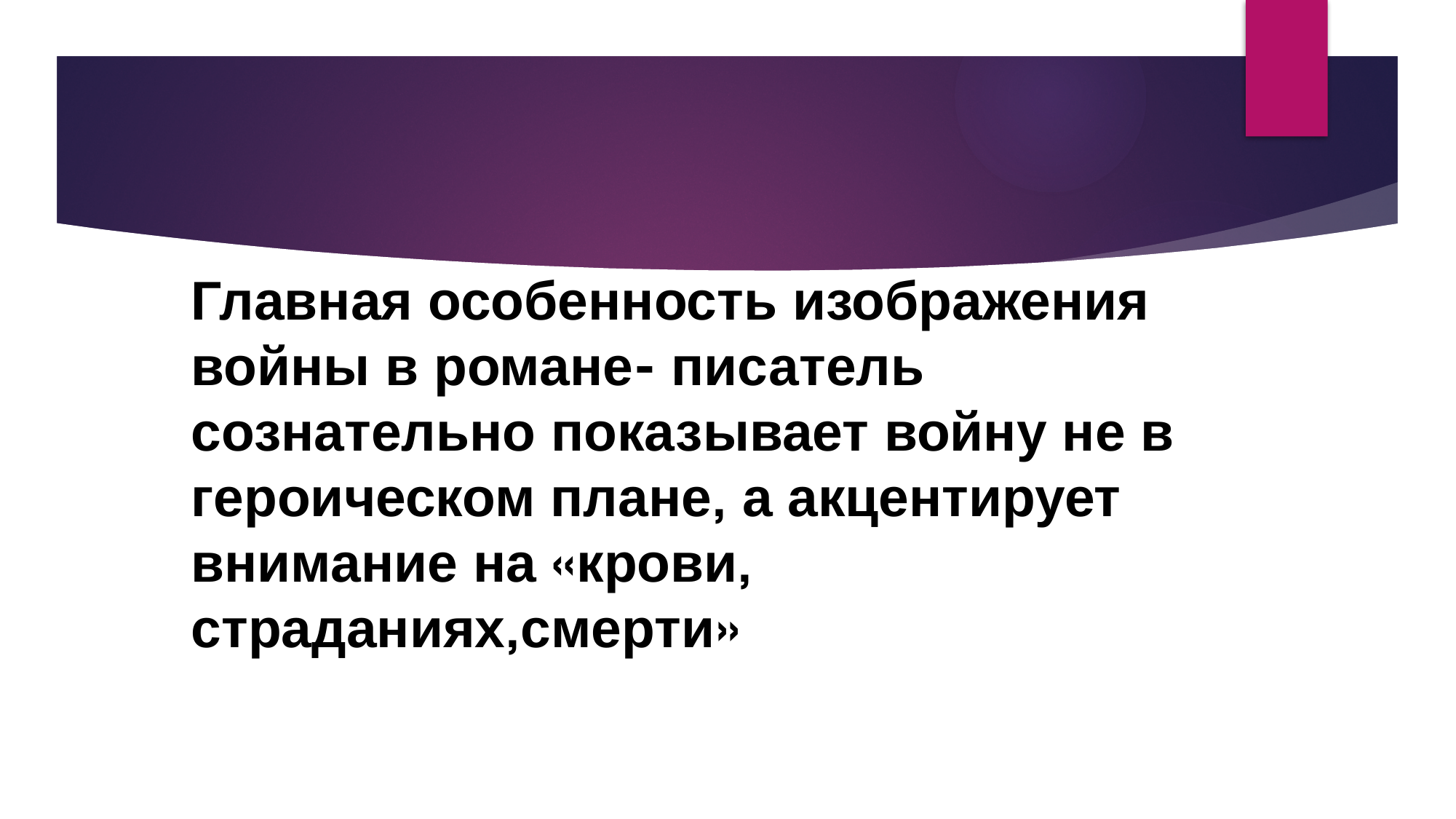

# Главная особенность изображения войны в романе- писатель сознательно показывает войну не в героическом плане, а акцентирует внимание на «крови, страданиях,смерти»